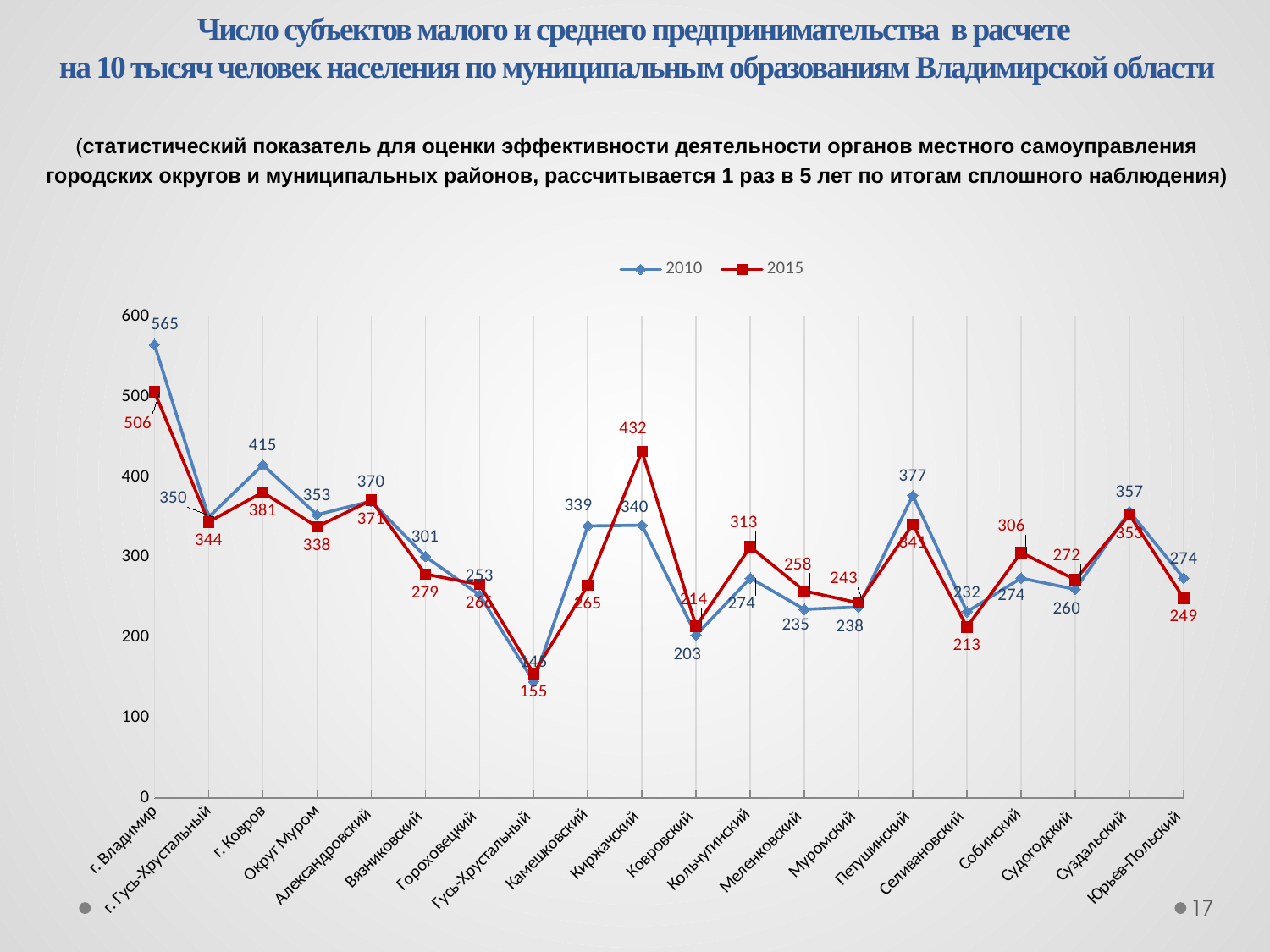

Число субъектов малого и среднего предпринимательства  в расчете
на 10 тысяч человек населения по муниципальным образованиям Владимирской области
(статистический показатель для оценки эффективности деятельности органов местного самоуправления городских округов и муниципальных районов, рассчитывается 1 раз в 5 лет по итогам сплошного наблюдения)

### Chart

| Category | 2010 | 2015 |
|---|---|---|
| г. Владимир | 565.0 | 506.0 |
| г. Гусь-Хрустальный | 350.0 | 344.0 |
| г. Ковров | 415.0 | 381.0 |
| Округ Муром | 353.0 | 338.0 |
| Александровский  | 370.0 | 371.0 |
| Вязниковский   | 301.0 | 279.0 |
| Гороховецкий   | 253.0 | 266.0 |
| Гусь-Хрустальный   | 145.0 | 155.0 |
| Камешковский  | 339.0 | 265.0 |
| Киржачский   | 340.0 | 432.0 |
| Ковровский   | 203.0 | 214.0 |
| Кольчугинский  | 274.0 | 313.0 |
| Меленковский   | 235.0 | 258.0 |
| Муромский   | 238.0 | 243.0 |
| Петушинский   | 377.0 | 341.0 |
| Селивановский   | 232.0 | 213.0 |
| Собинский  | 274.0 | 306.0 |
| Судогодский   | 260.0 | 272.0 |
| Суздальский   | 357.0 | 353.0 |
| Юрьев-Польский   | 274.0 | 249.0 |
17